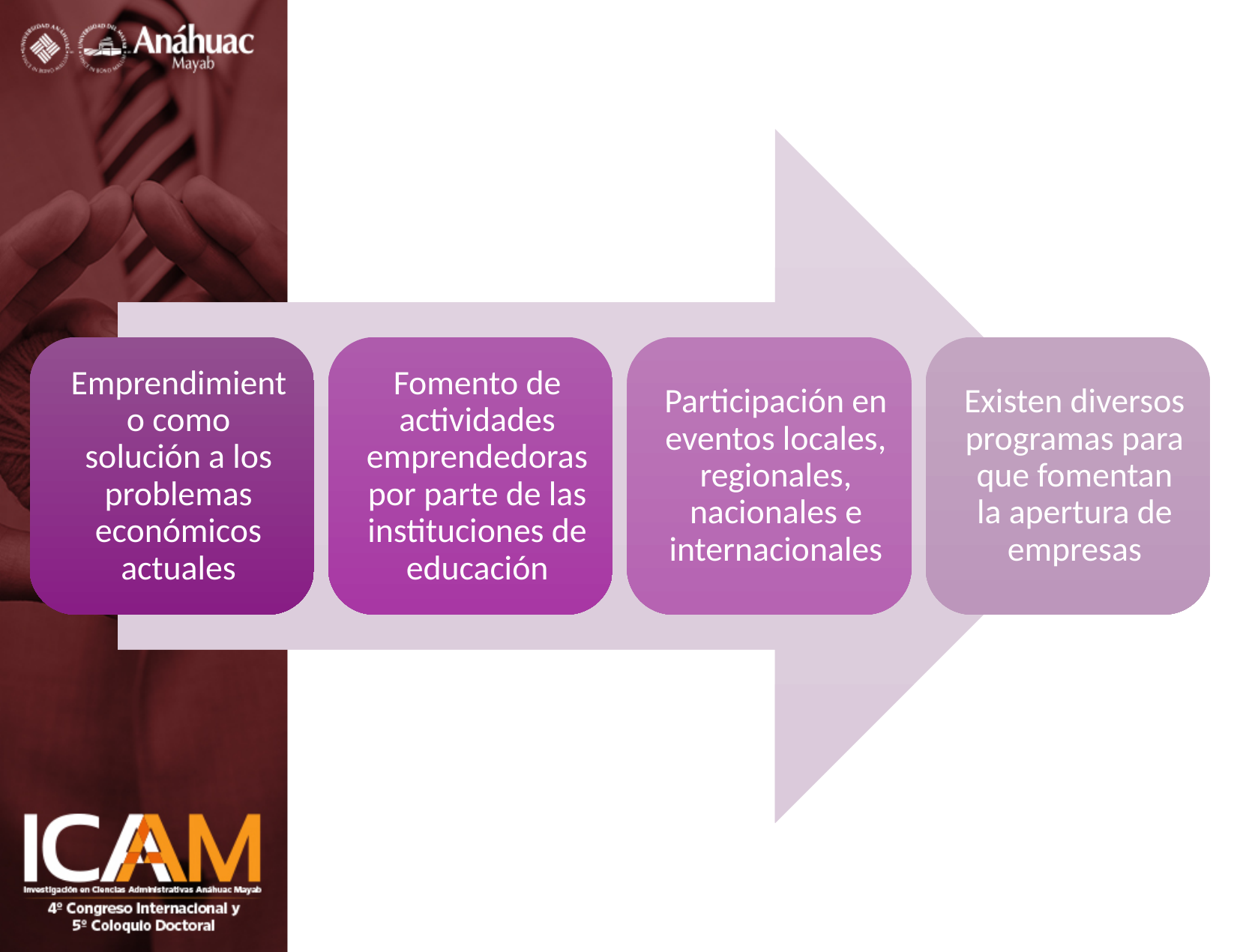

Emprendimiento como solución a los problemas económicos actuales
Fomento de actividades emprendedoras por parte de las instituciones de educación
Participación en eventos locales, regionales, nacionales e internacionales
Existen diversos programas para que fomentan la apertura de empresas